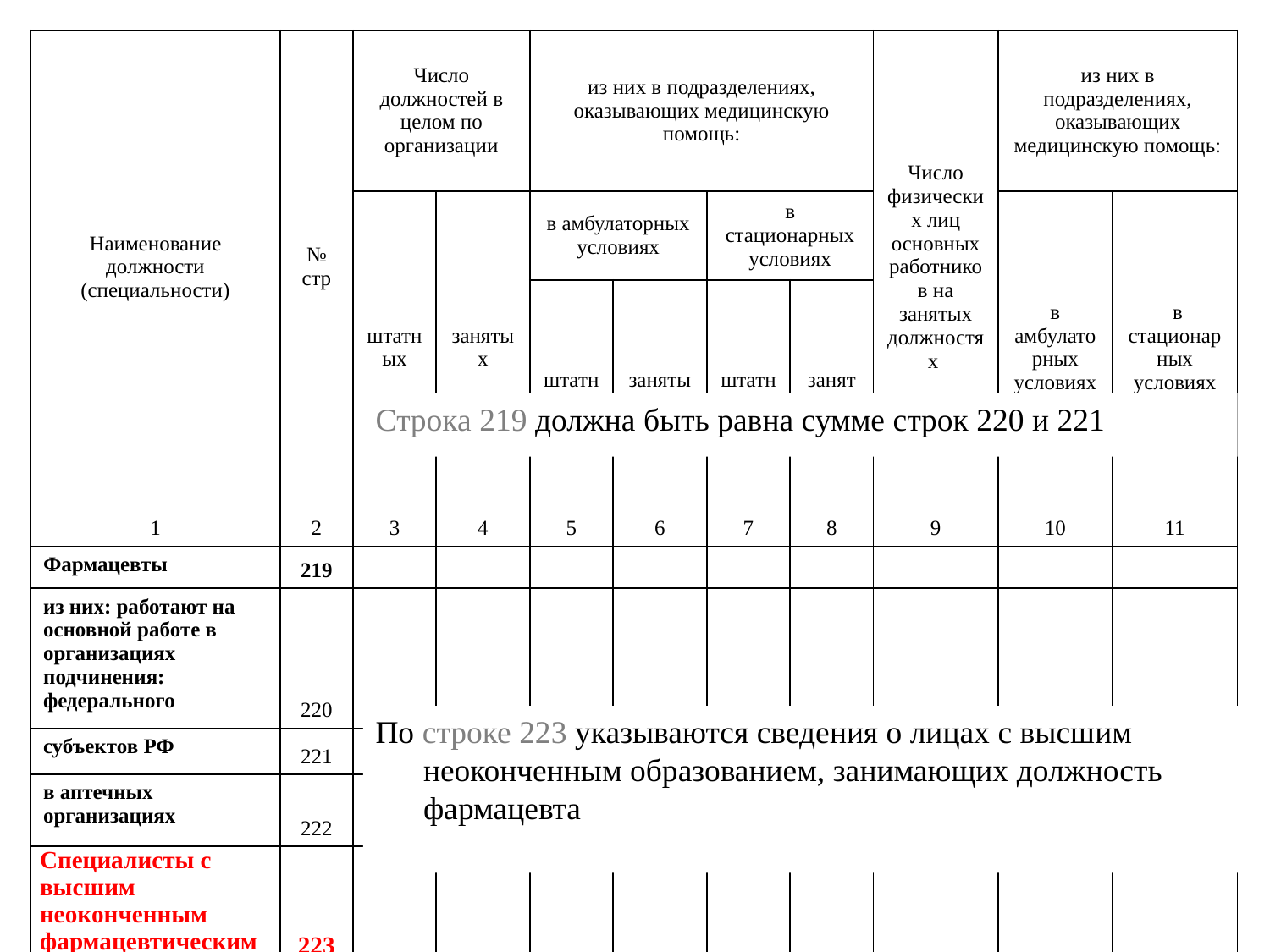

| Наименование должности (специальности) | № стр | Число должностей в целом по организации |  | из них в подразделениях, оказывающих медицинскую помощь: |  |  |  | Число физических лиц основных работников на занятых должностях | из них в подразделениях, оказывающих медицинскую помощь: |  |
| --- | --- | --- | --- | --- | --- | --- | --- | --- | --- | --- |
|  |  | штатных | занятых | в амбулаторных условиях |  | в стационарных условиях |  |  | в амбулаторных условиях | в стационарных условиях |
|  |  |  |  | штатных | занятых | штатных | занятых |  |  |  |
| 1 | 2 | 3 | 4 | 5 | 6 | 7 | 8 | 9 | 10 | 11 |
| Фармацевты | 219 |  |  |  |  |  |  |  |  |  |
| из них: работают на основной работе в организациях подчинения: федерального | 220 |  |  |  |  |  |  |  |  |  |
| субъектов РФ | 221 |  |  |  |  |  |  |  |  |  |
| в аптечных организациях | 222 |  |  |  |  |  |  |  |  |  |
| Специалисты с высшим неоконченным фармацевтическим образованием или провизоры (из стр.219) | 223 |  |  |  |  |  |  |  |  |  |
Строка 219 должна быть равна сумме строк 220 и 221
По строке 223 указываются сведения о лицах с высшим неоконченным образованием, занимающих должность фармацевта